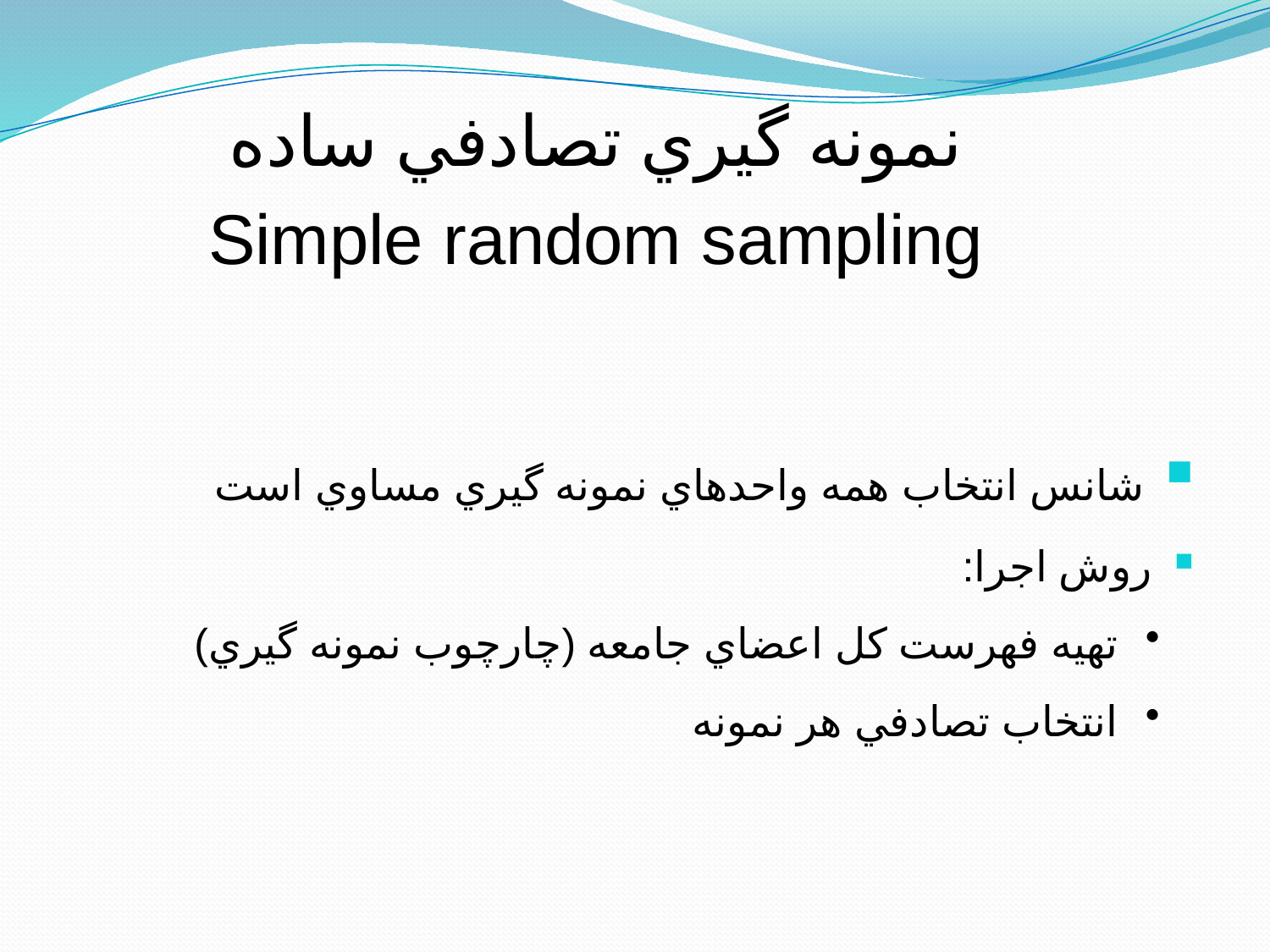

نمونه گيري تصادفي ساده
 Simple random sampling
 شانس انتخاب همه واحدهاي نمونه گيري مساوي است
 روش اجرا:
 تهيه فهرست كل اعضاي جامعه (چارچوب نمونه گيري)
 انتخاب تصادفي هر نمونه